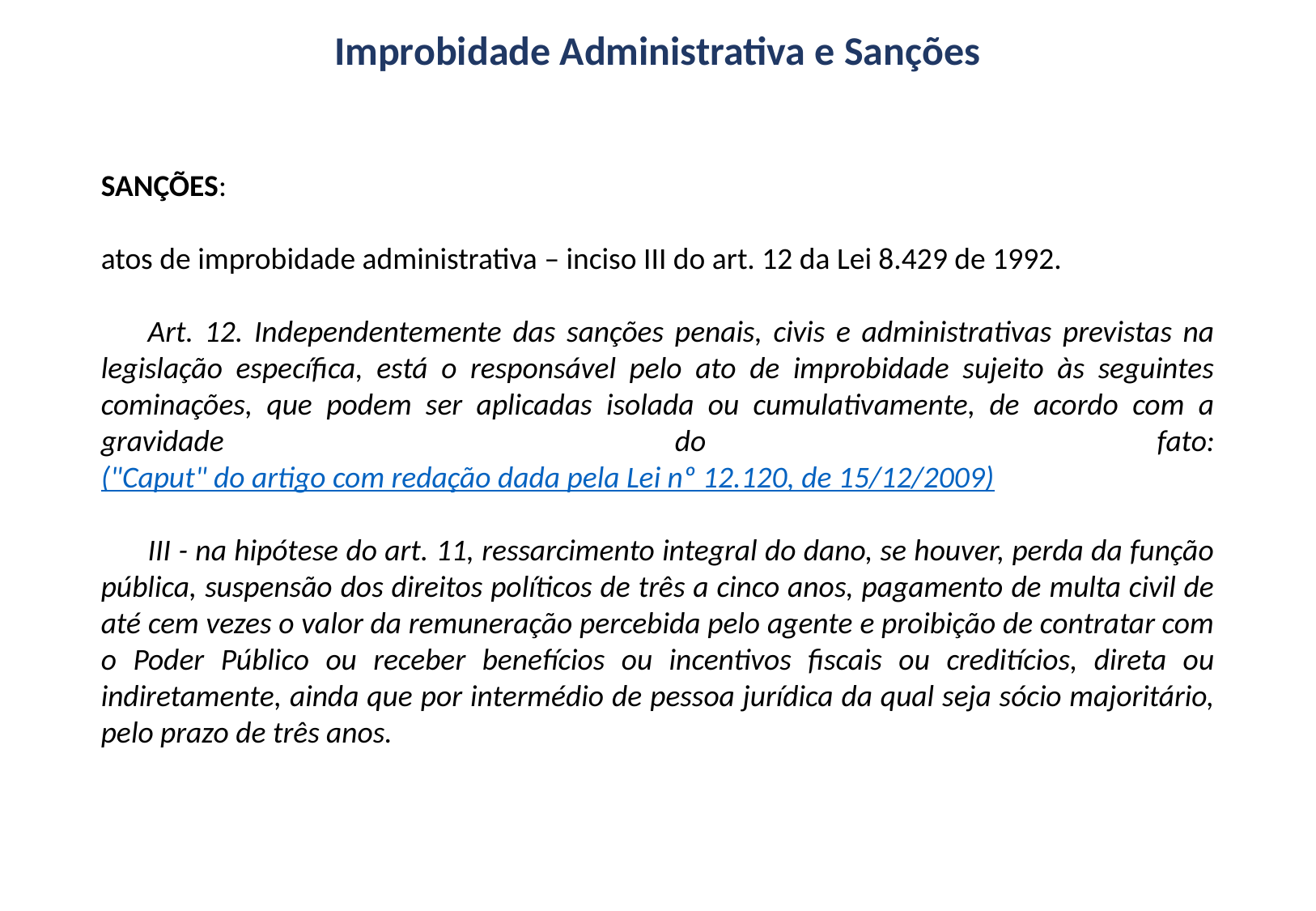

Improbidade Administrativa e Sanções
SANÇÕES:

atos de improbidade administrativa – inciso III do art. 12 da Lei 8.429 de 1992.

Art. 12. Independentemente das sanções penais, civis e administrativas previstas na legislação específica, está o responsável pelo ato de improbidade sujeito às seguintes cominações, que podem ser aplicadas isolada ou cumulativamente, de acordo com a gravidade do fato: ("Caput" do artigo com redação dada pela Lei nº 12.120, de 15/12/2009)

III - na hipótese do art. 11, ressarcimento integral do dano, se houver, perda da função pública, suspensão dos direitos políticos de três a cinco anos, pagamento de multa civil de até cem vezes o valor da remuneração percebida pelo agente e proibição de contratar com o Poder Público ou receber benefícios ou incentivos fiscais ou creditícios, direta ou indiretamente, ainda que por intermédio de pessoa jurídica da qual seja sócio majoritário, pelo prazo de três anos.